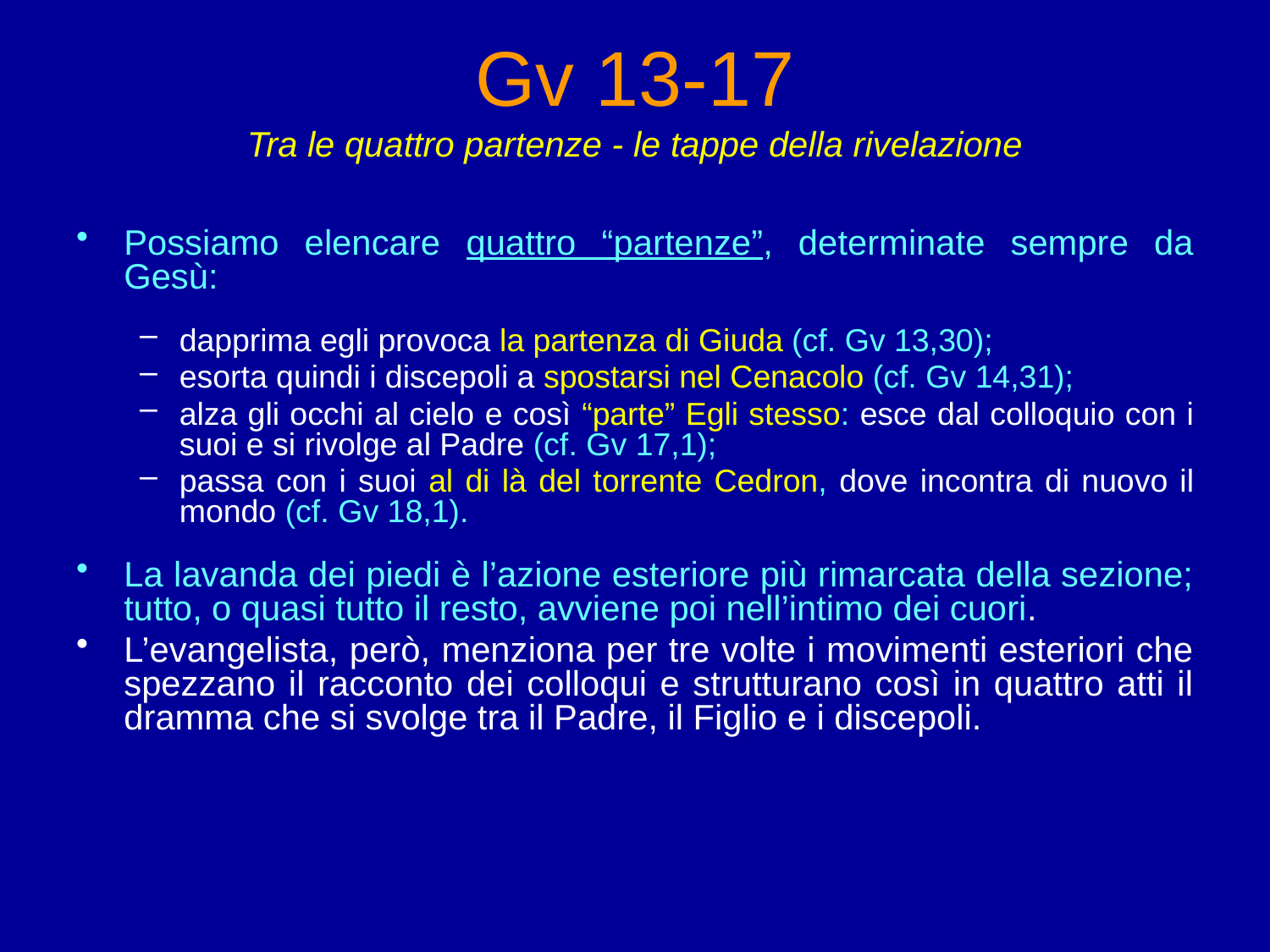

# Gv 13-17 Tra le quattro partenze - le tappe della rivelazione
Possiamo elencare quattro “partenze”, determinate sempre da Gesù:

dapprima egli provoca la partenza di Giuda (cf. Gv 13,30);
esorta quindi i discepoli a spostarsi nel Cenacolo (cf. Gv 14,31);
alza gli occhi al cielo e così “parte” Egli stesso: esce dal colloquio con i suoi e si rivolge al Padre (cf. Gv 17,1);
passa con i suoi al di là del torrente Cedron, dove incontra di nuovo il mondo (cf. Gv 18,1).

La lavanda dei piedi è l’azione esteriore più rimarcata della sezione; tutto, o quasi tutto il resto, avviene poi nell’intimo dei cuori.
L’evangelista, però, menziona per tre volte i movimenti esteriori che spezzano il racconto dei colloqui e strutturano così in quattro atti il dramma che si svolge tra il Padre, il Figlio e i discepoli.